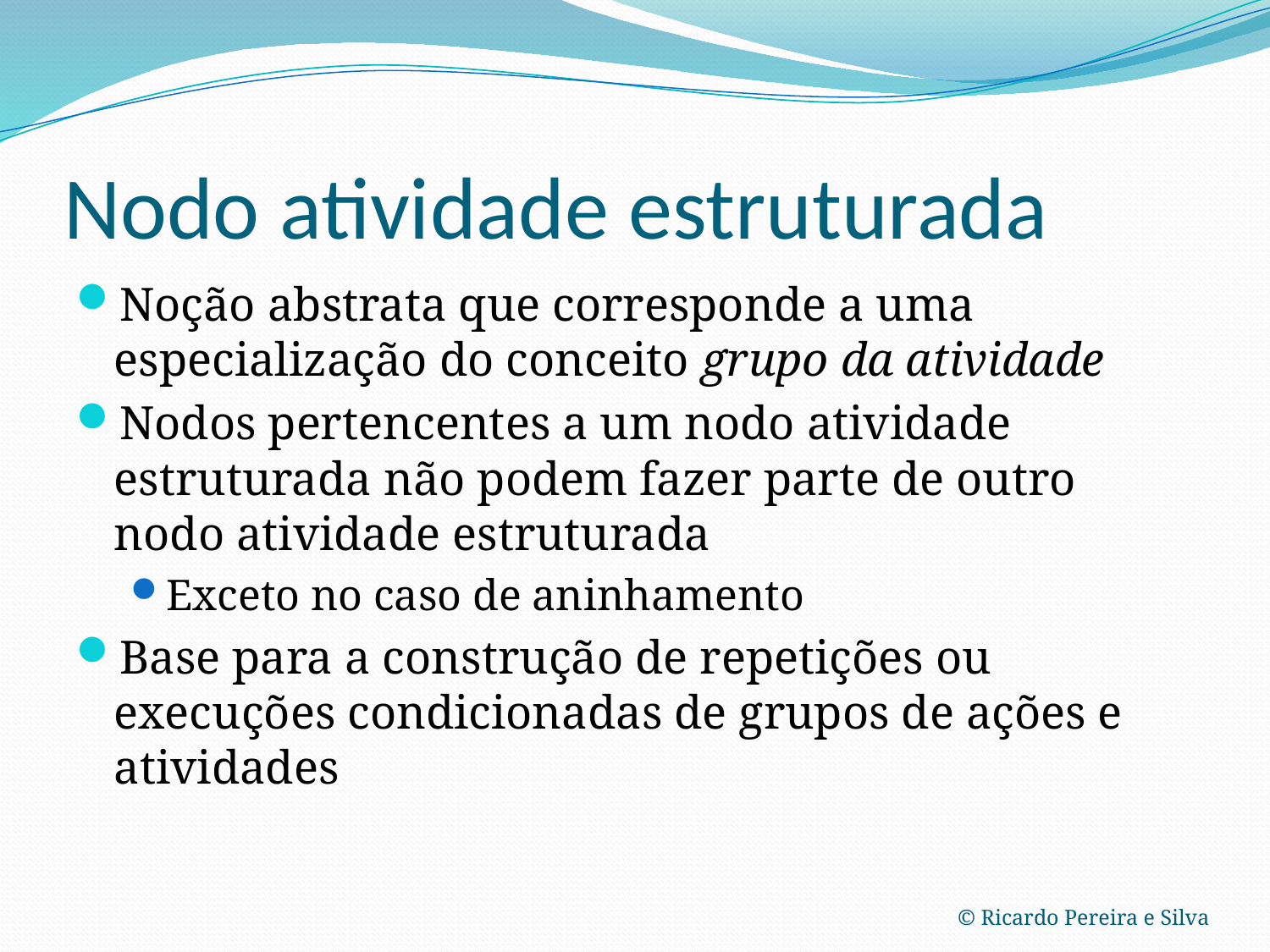

# Nodo atividade estruturada
Noção abstrata que corresponde a uma especialização do conceito grupo da atividade
Nodos pertencentes a um nodo atividade estruturada não podem fazer parte de outro nodo atividade estruturada
Exceto no caso de aninhamento
Base para a construção de repetições ou execuções condicionadas de grupos de ações e atividades
© Ricardo Pereira e Silva